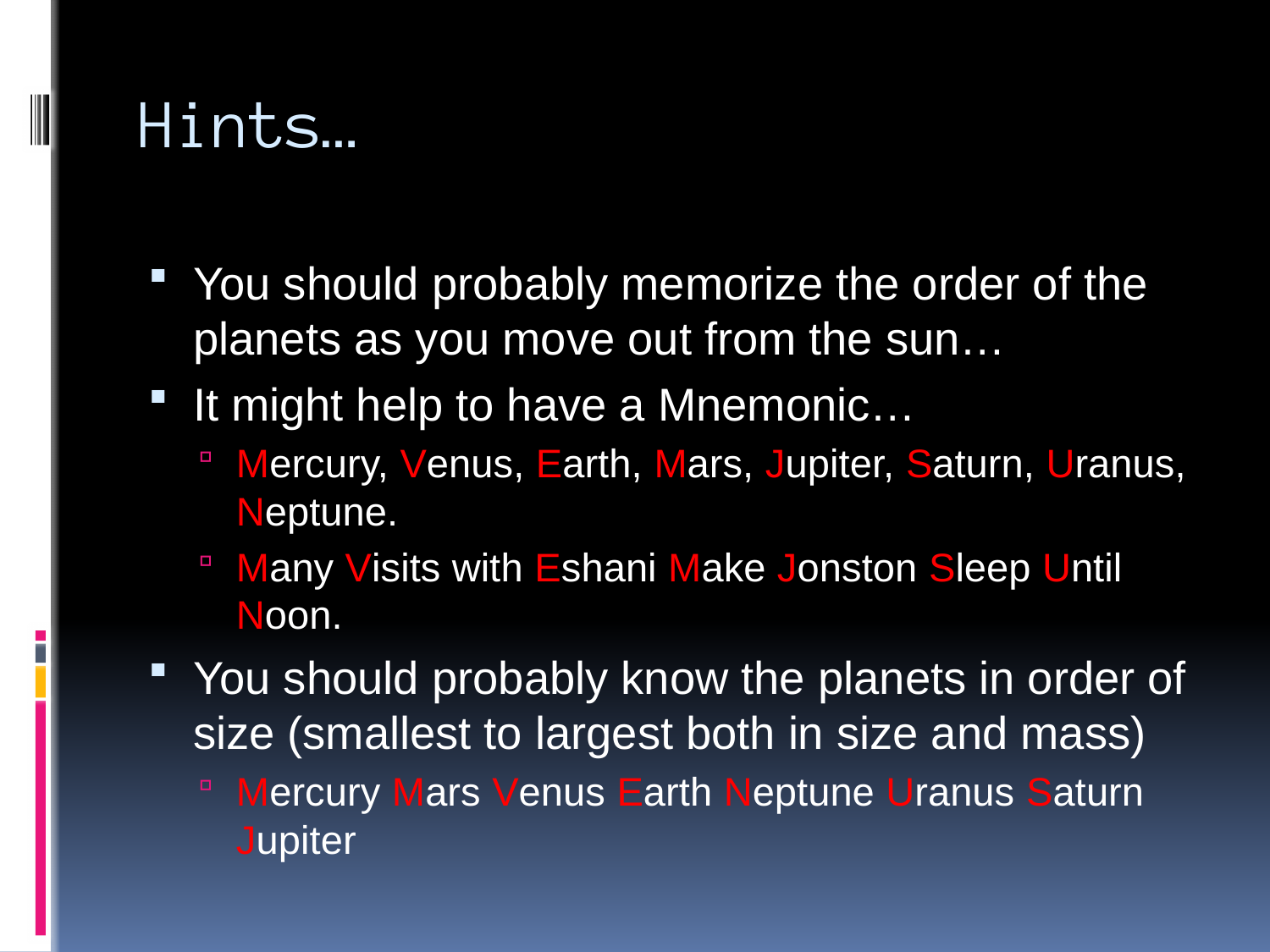

# Hints…
You should probably memorize the order of the planets as you move out from the sun…
It might help to have a Mnemonic…
Mercury, Venus, Earth, Mars, Jupiter, Saturn, Uranus, Neptune.
Many Visits with Eshani Make Jonston Sleep Until Noon.
You should probably know the planets in order of size (smallest to largest both in size and mass)
Mercury Mars Venus Earth Neptune Uranus Saturn Jupiter